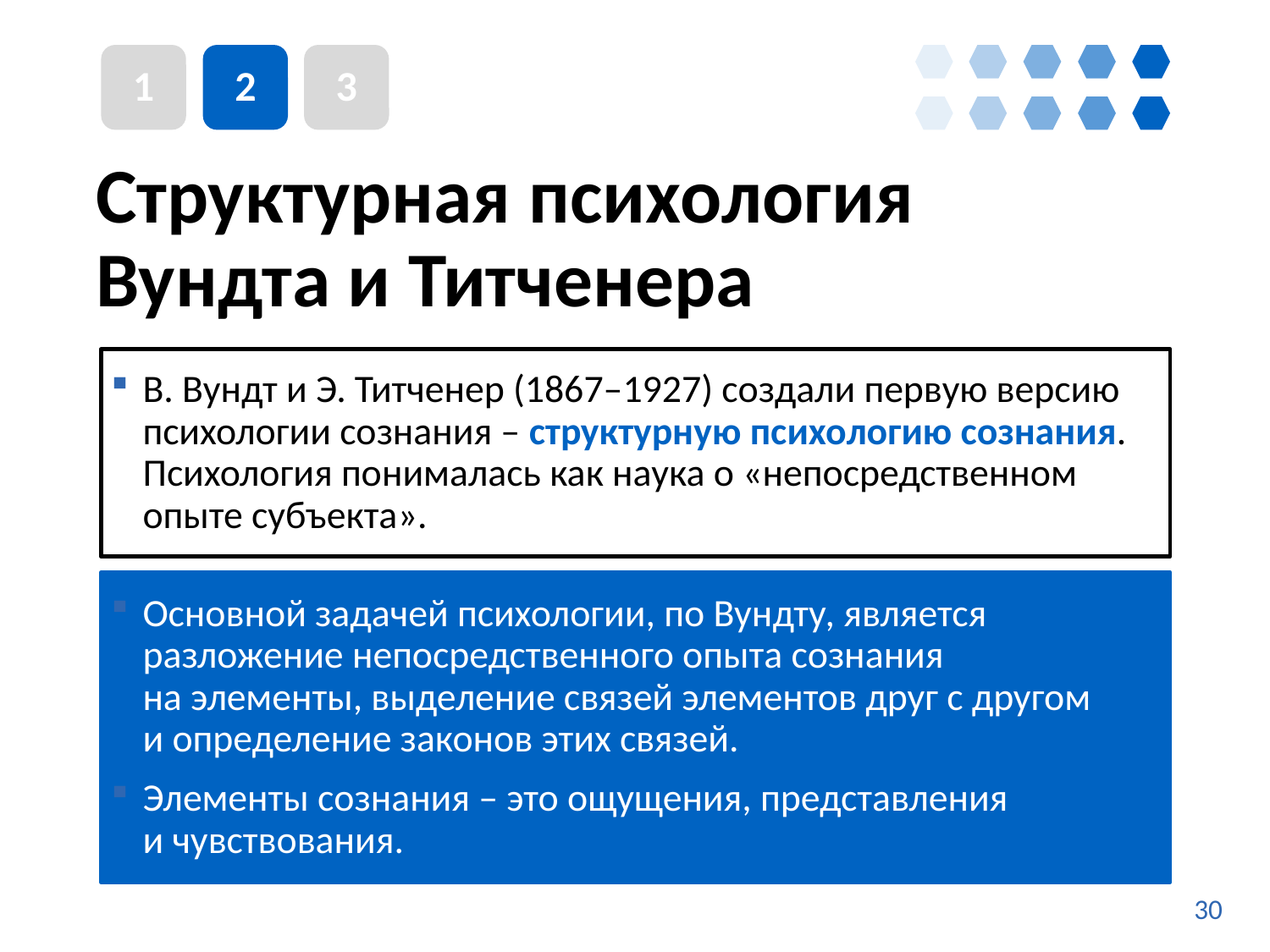

1
2
3
# Структурная психология Вундта и Титченера
В. Вундт и Э. Титченер (1867–1927) создали первую версию психологии сознания – структурную психологию сознания. Психология понималась как наука о «непосредственном опыте субъекта».
Основной задачей психологии, по Вундту, является разложение непосредственного опыта сознания
на элементы, выделение связей элементов друг с другом
и определение законов этих связей.
Элементы сознания – это ощущения, представления
и чувствования.
30